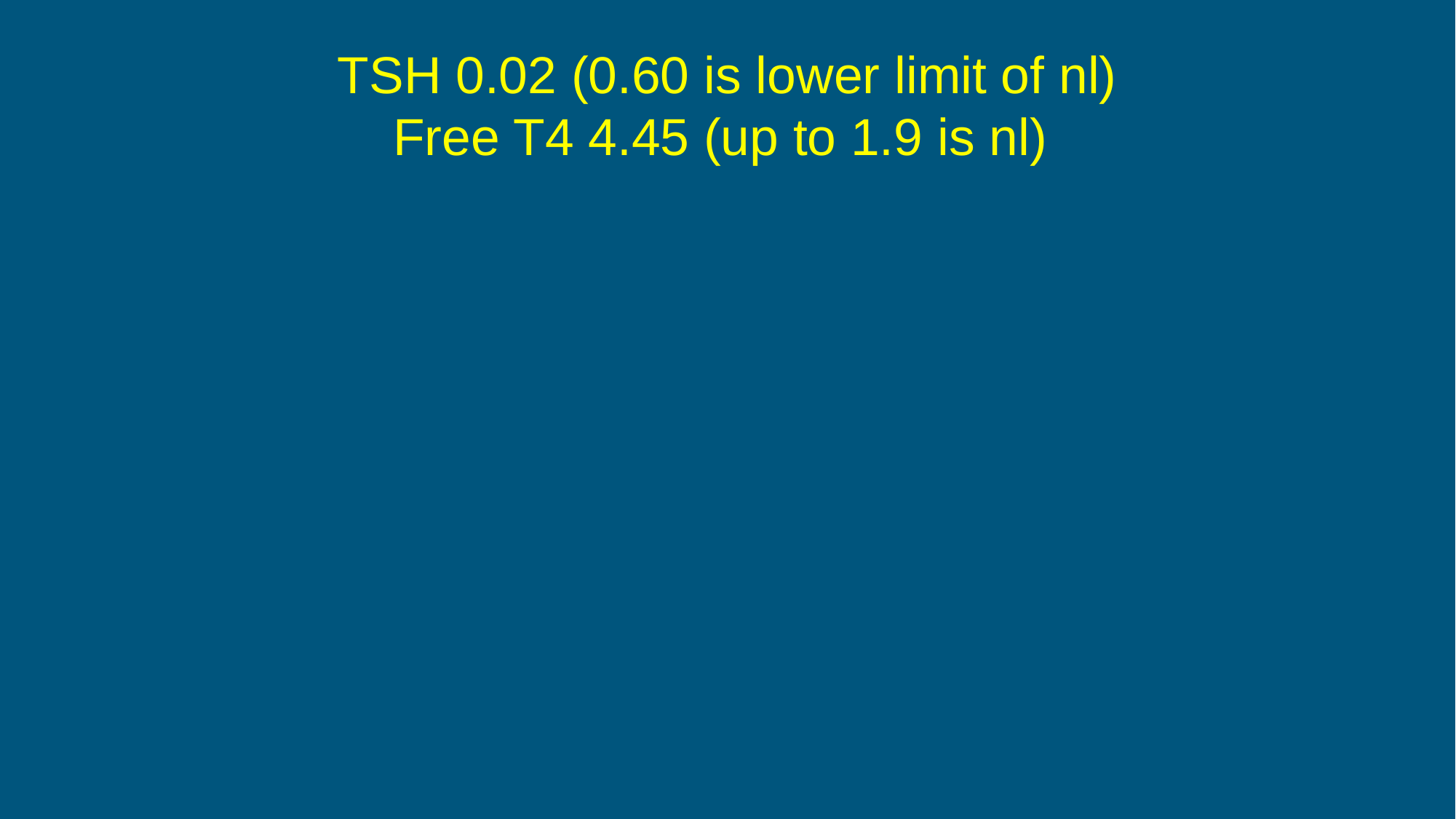

TSH 0.02 (0.60 is lower limit of nl)
Free T4 4.45 (up to 1.9 is nl)